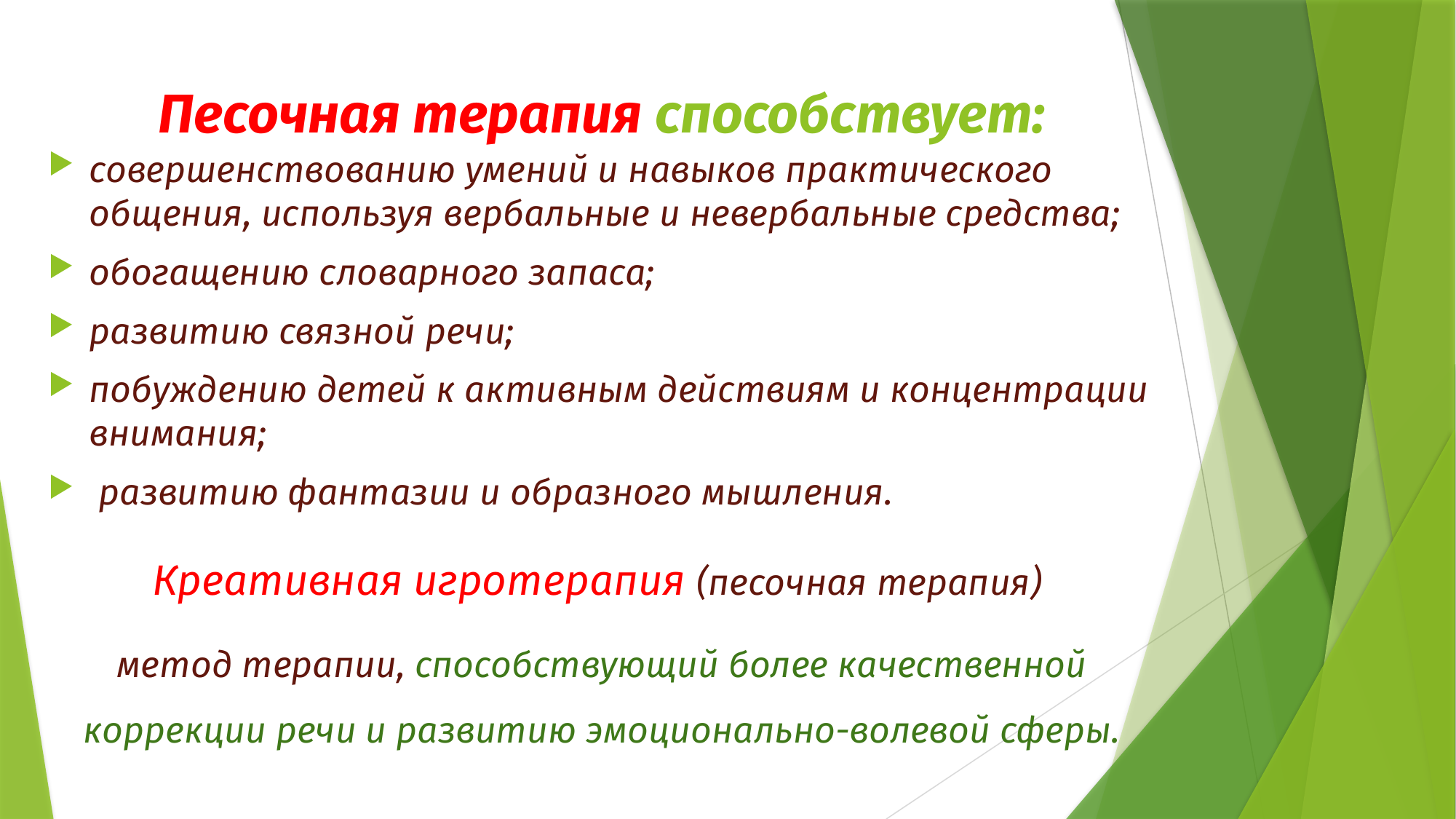

# Песочная терапия способствует:
совершенствованию умений и навыков практического общения, используя вербальные и невербальные средства;
обогащению словарного запаса;
развитию связной речи;
побуждению детей к активным действиям и концентрации внимания;
 развитию фантазии и образного мышления.
Креативная игротерапия (песочная терапия)
метод терапии, способствующий более качественной коррекции речи и развитию эмоционально-волевой сферы.